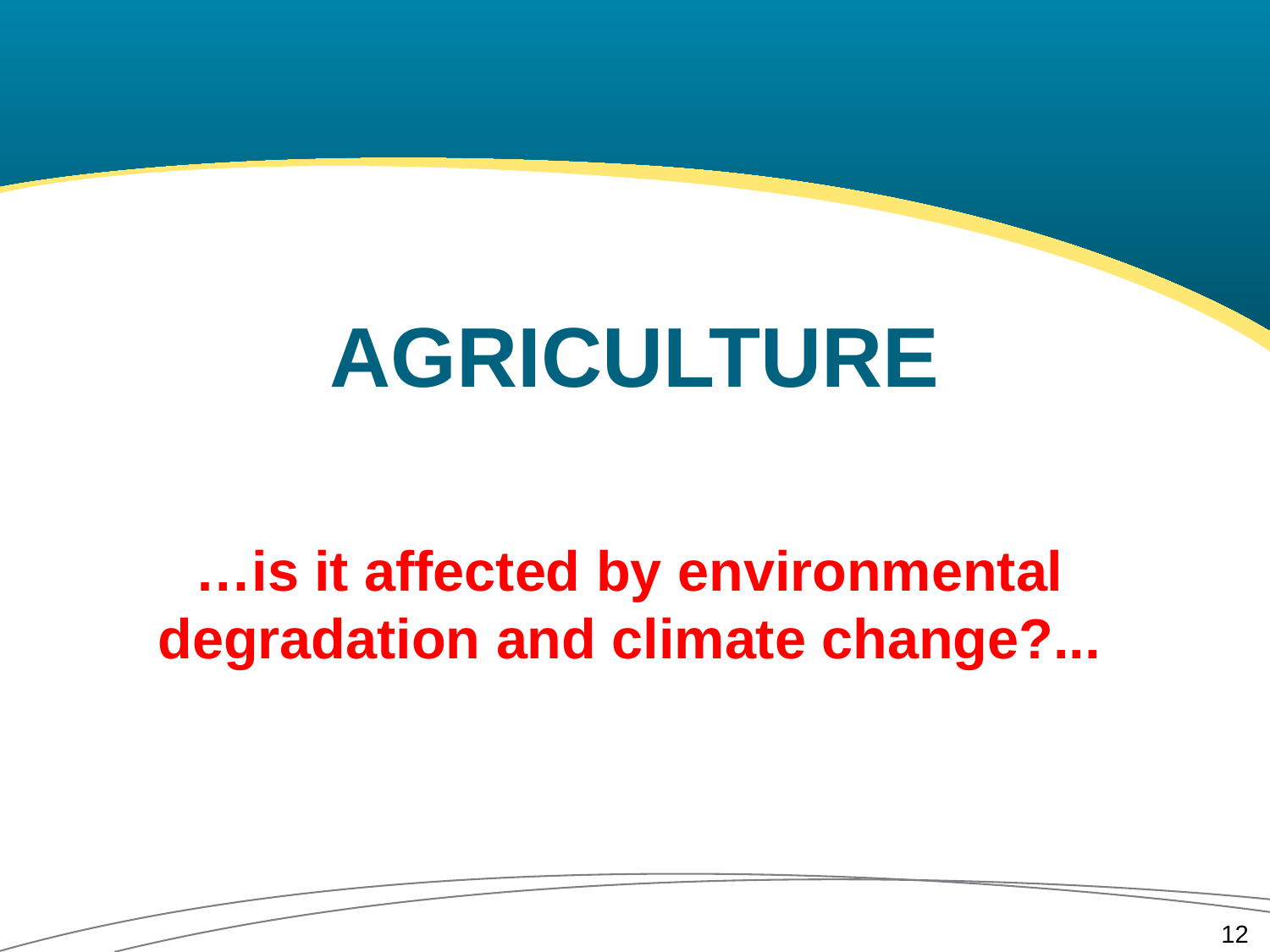

AGRICULTURE
…is it affected by environmental degradation and climate change?...
12